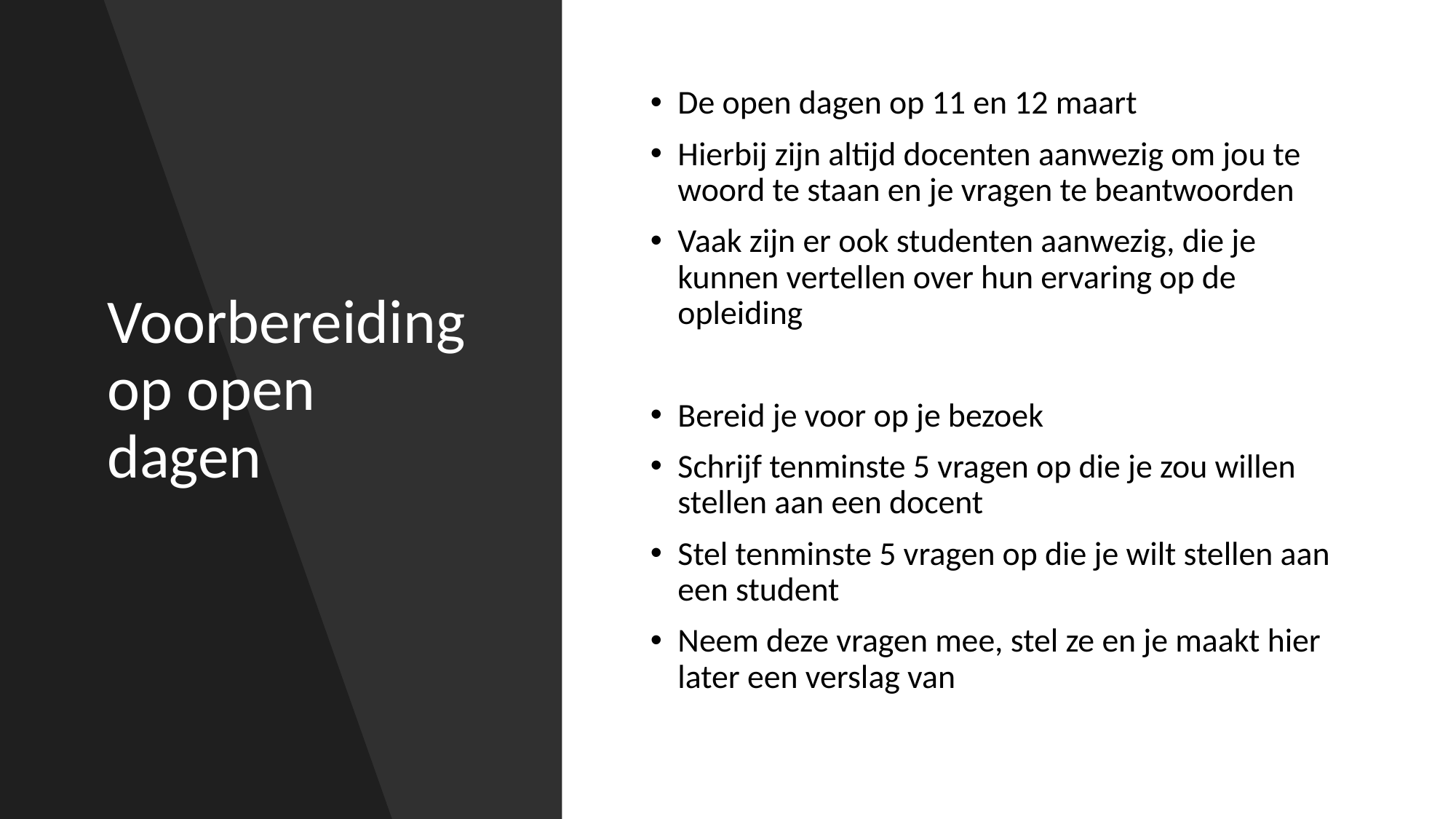

# Voorbereiding op open dagen
De open dagen op 11 en 12 maart
Hierbij zijn altijd docenten aanwezig om jou te woord te staan en je vragen te beantwoorden
Vaak zijn er ook studenten aanwezig, die je kunnen vertellen over hun ervaring op de opleiding

Bereid je voor op je bezoek
Schrijf tenminste 5 vragen op die je zou willen stellen aan een docent
Stel tenminste 5 vragen op die je wilt stellen aan een student
Neem deze vragen mee, stel ze en je maakt hier later een verslag van